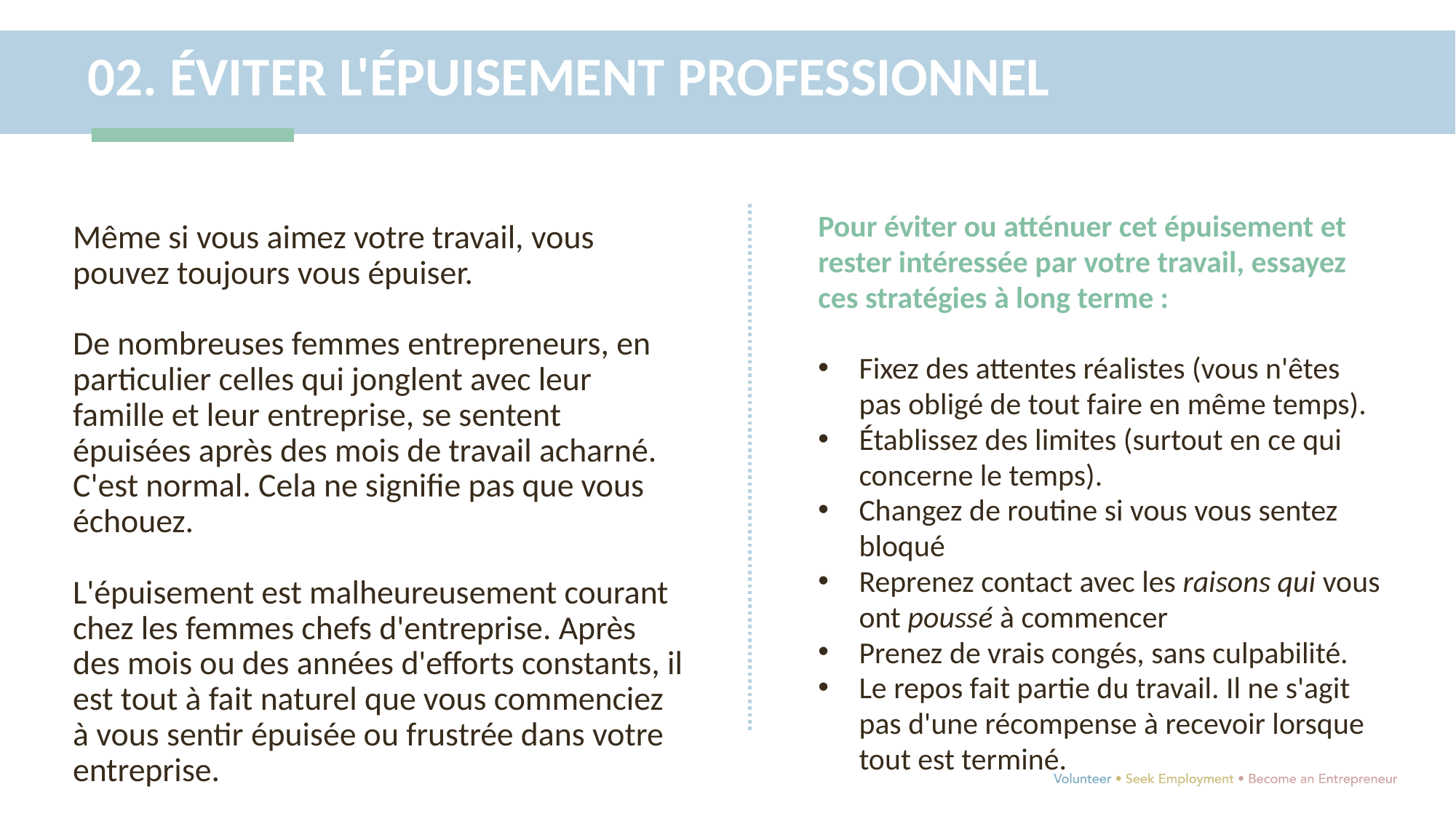

02. ÉVITER L'ÉPUISEMENT PROFESSIONNEL

Pour éviter ou atténuer cet épuisement et rester intéressée par votre travail, essayez ces stratégies à long terme :

Fixez des attentes réalistes (vous n'êtes pas obligé de tout faire en même temps).
Établissez des limites (surtout en ce qui concerne le temps).
Changez de routine si vous vous sentez bloqué
Reprenez contact avec les raisons qui vous ont poussé à commencer
Prenez de vrais congés, sans culpabilité.
Le repos fait partie du travail. Il ne s'agit pas d'une récompense à recevoir lorsque tout est terminé.

Même si vous aimez votre travail, vous pouvez toujours vous épuiser.

De nombreuses femmes entrepreneurs, en particulier celles qui jonglent avec leur famille et leur entreprise, se sentent épuisées après des mois de travail acharné. C'est normal. Cela ne signifie pas que vous échouez.

L'épuisement est malheureusement courant chez les femmes chefs d'entreprise. Après des mois ou des années d'efforts constants, il est tout à fait naturel que vous commenciez à vous sentir épuisée ou frustrée dans votre entreprise.